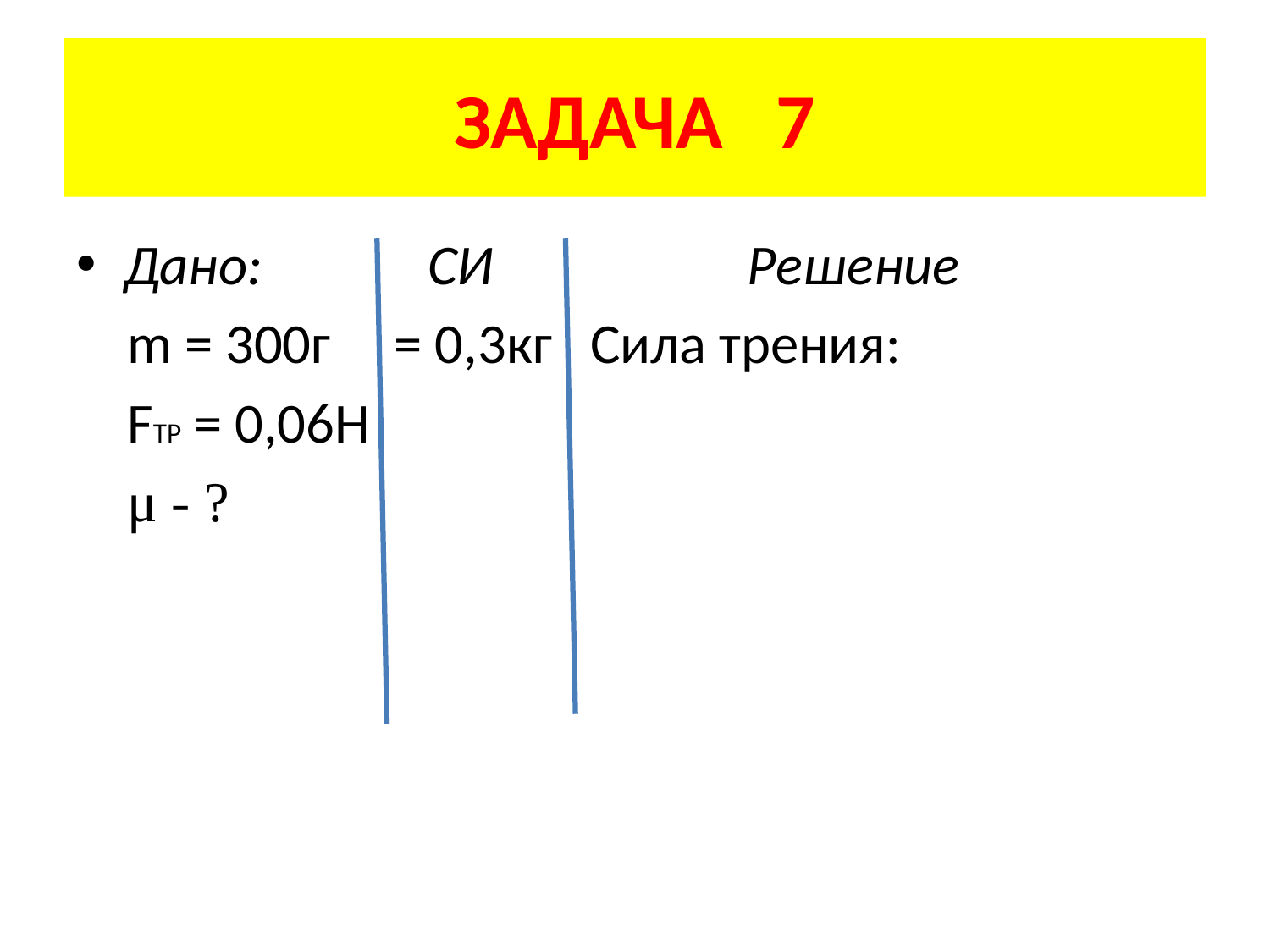

# ЗАДАЧА   7
Дано:             СИ                    Решение
    m = 300г     = 0,3кг   Сила трения:
    FTP = 0,06H
    μ - ?